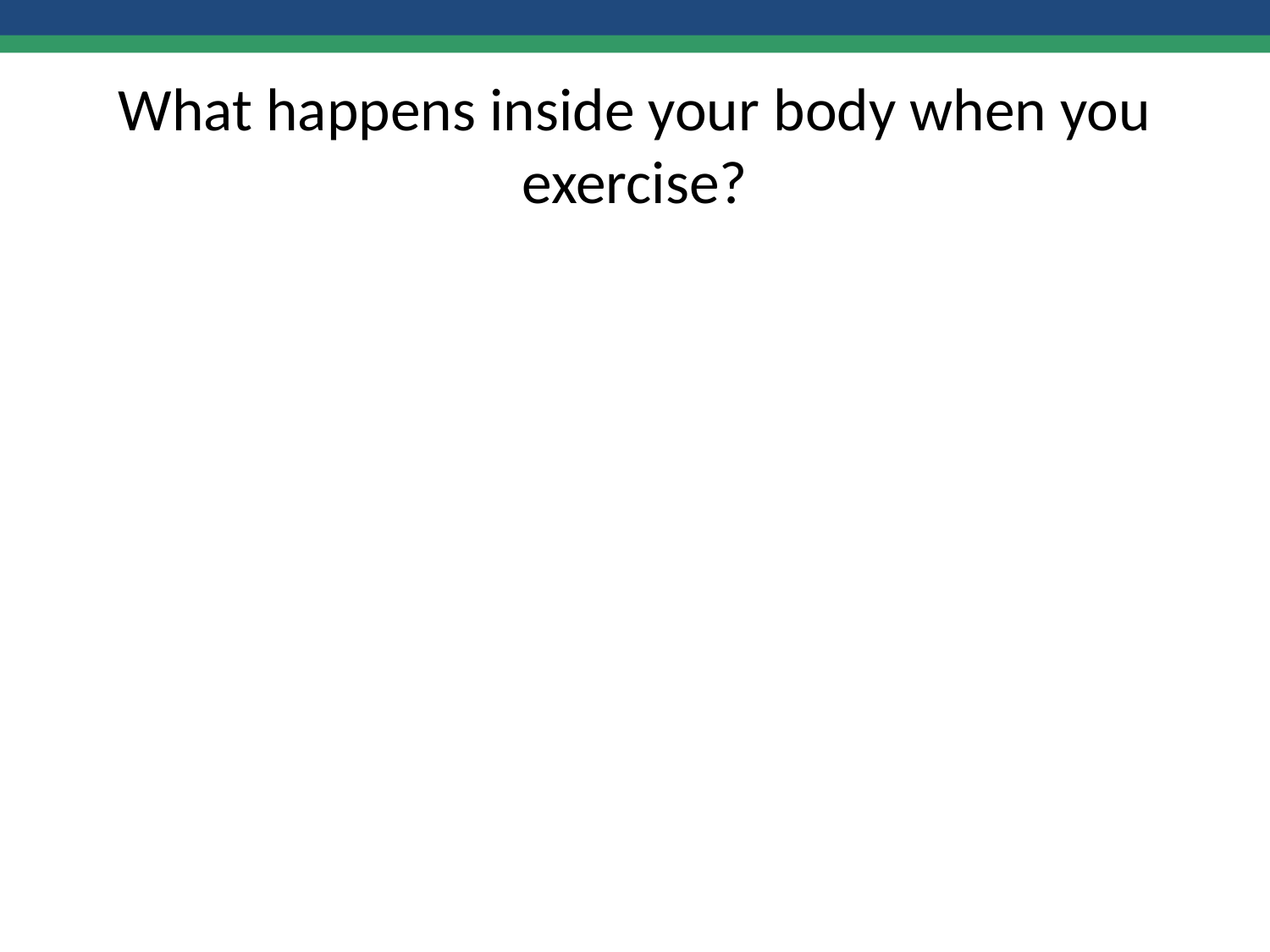

# What happens inside your body when you exercise?